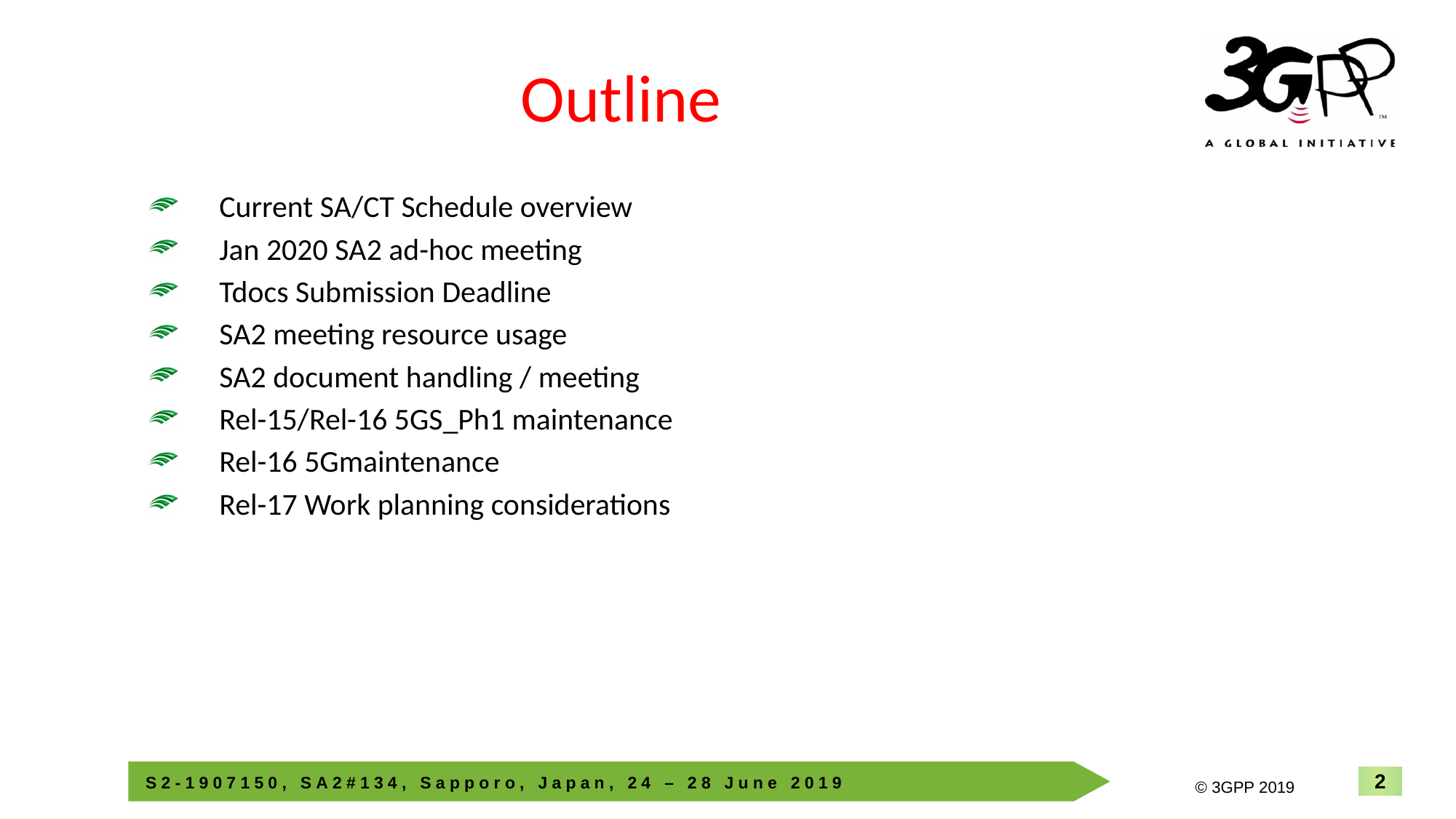

# Outline
Current SA/CT Schedule overview
Jan 2020 SA2 ad-hoc meeting
Tdocs Submission Deadline
SA2 meeting resource usage
SA2 document handling / meeting
Rel-15/Rel-16 5GS_Ph1 maintenance
Rel-16 5Gmaintenance
Rel-17 Work planning considerations